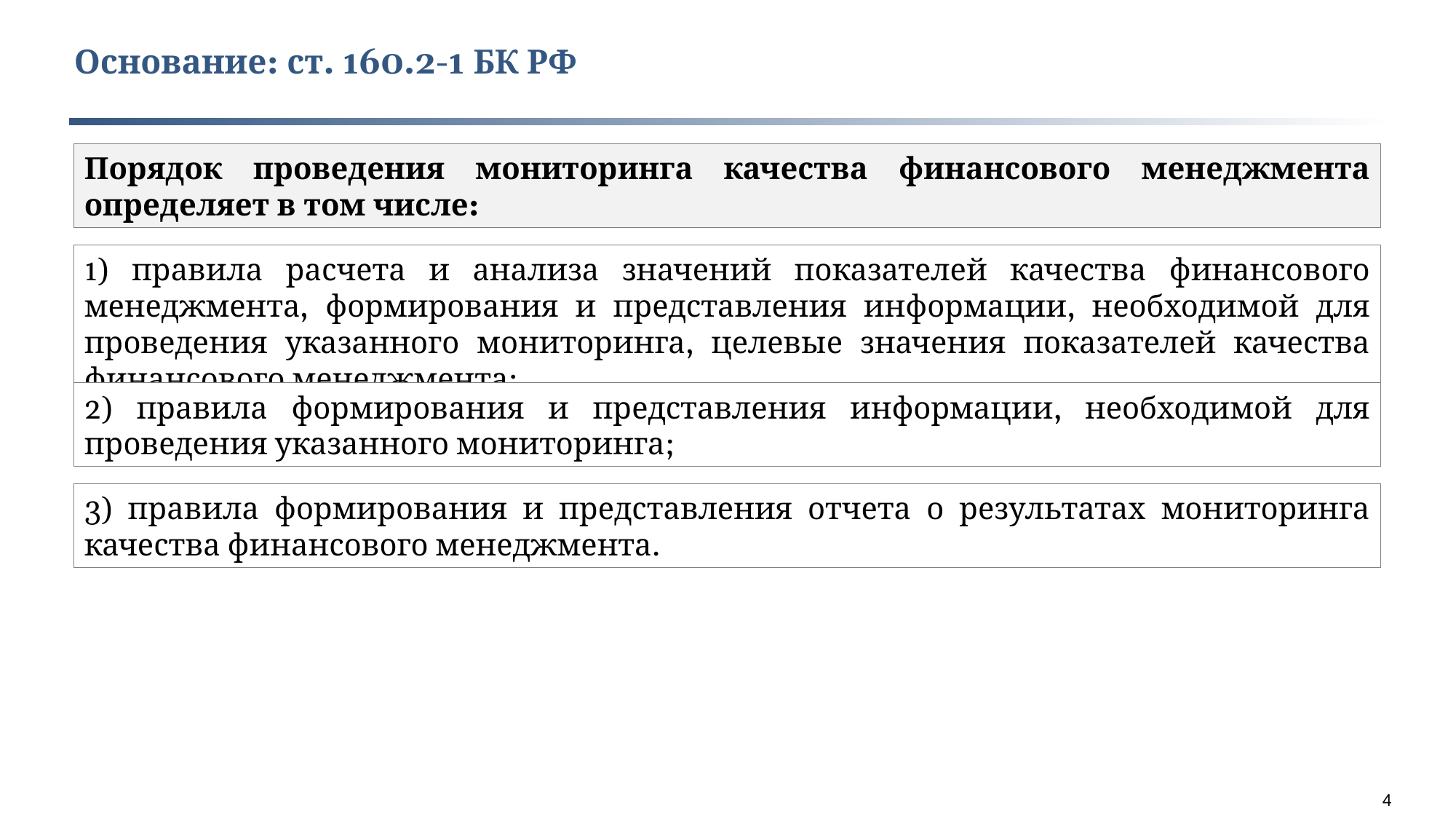

Основание: ст. 160.2-1 БК РФ
Порядок проведения мониторинга качества финансового менеджмента определяет в том числе:
1) правила расчета и анализа значений показателей качества финансового менеджмента, формирования и представления информации, необходимой для проведения указанного мониторинга, целевые значения показателей качества финансового менеджмента;
2) правила формирования и представления информации, необходимой для проведения указанного мониторинга;
3) правила формирования и представления отчета о результатах мониторинга качества финансового менеджмента.